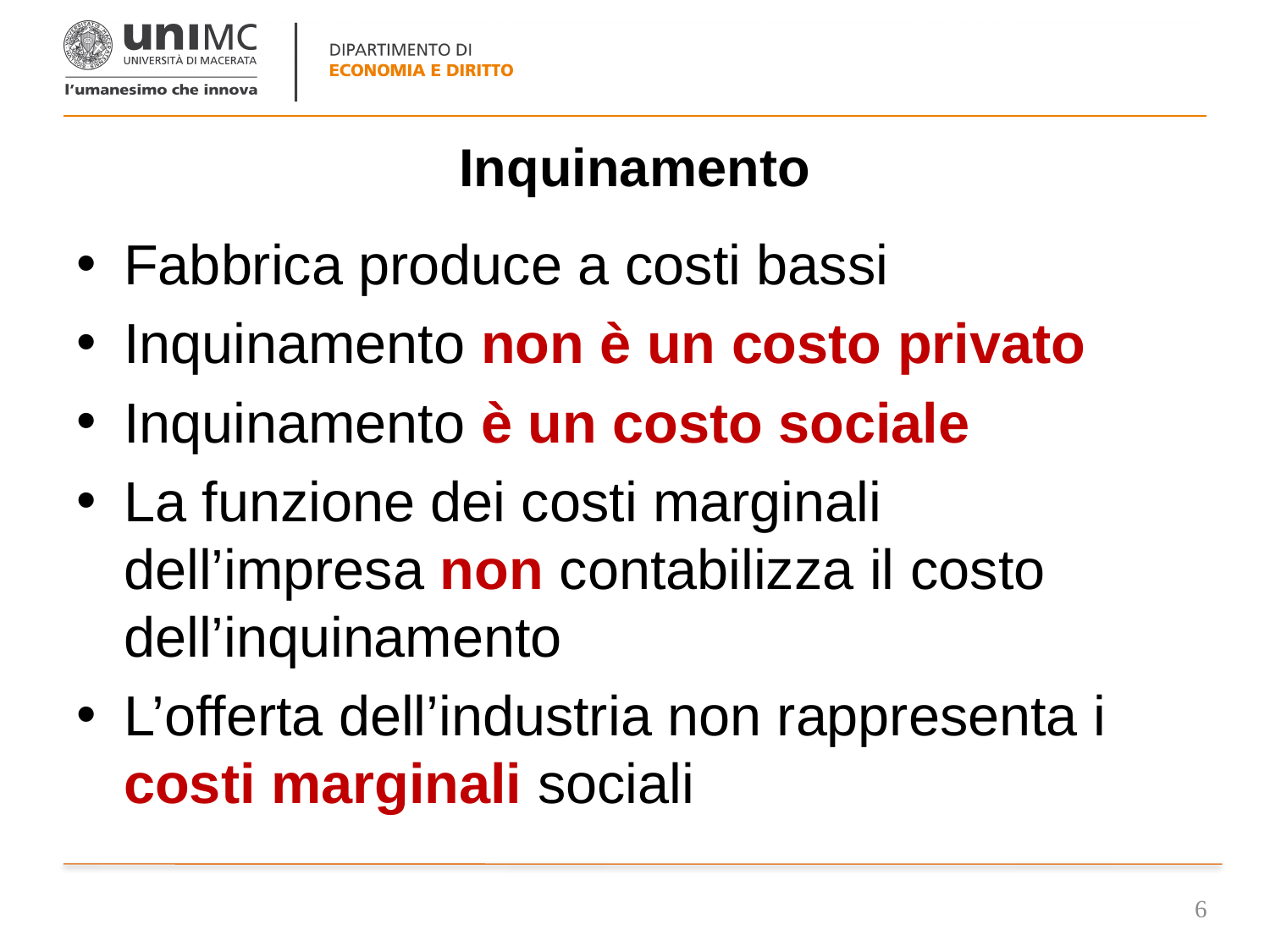

# Inquinamento
Fabbrica produce a costi bassi
Inquinamento non è un costo privato
Inquinamento è un costo sociale
La funzione dei costi marginali dell’impresa non contabilizza il costo dell’inquinamento
L’offerta dell’industria non rappresenta i costi marginali sociali

6